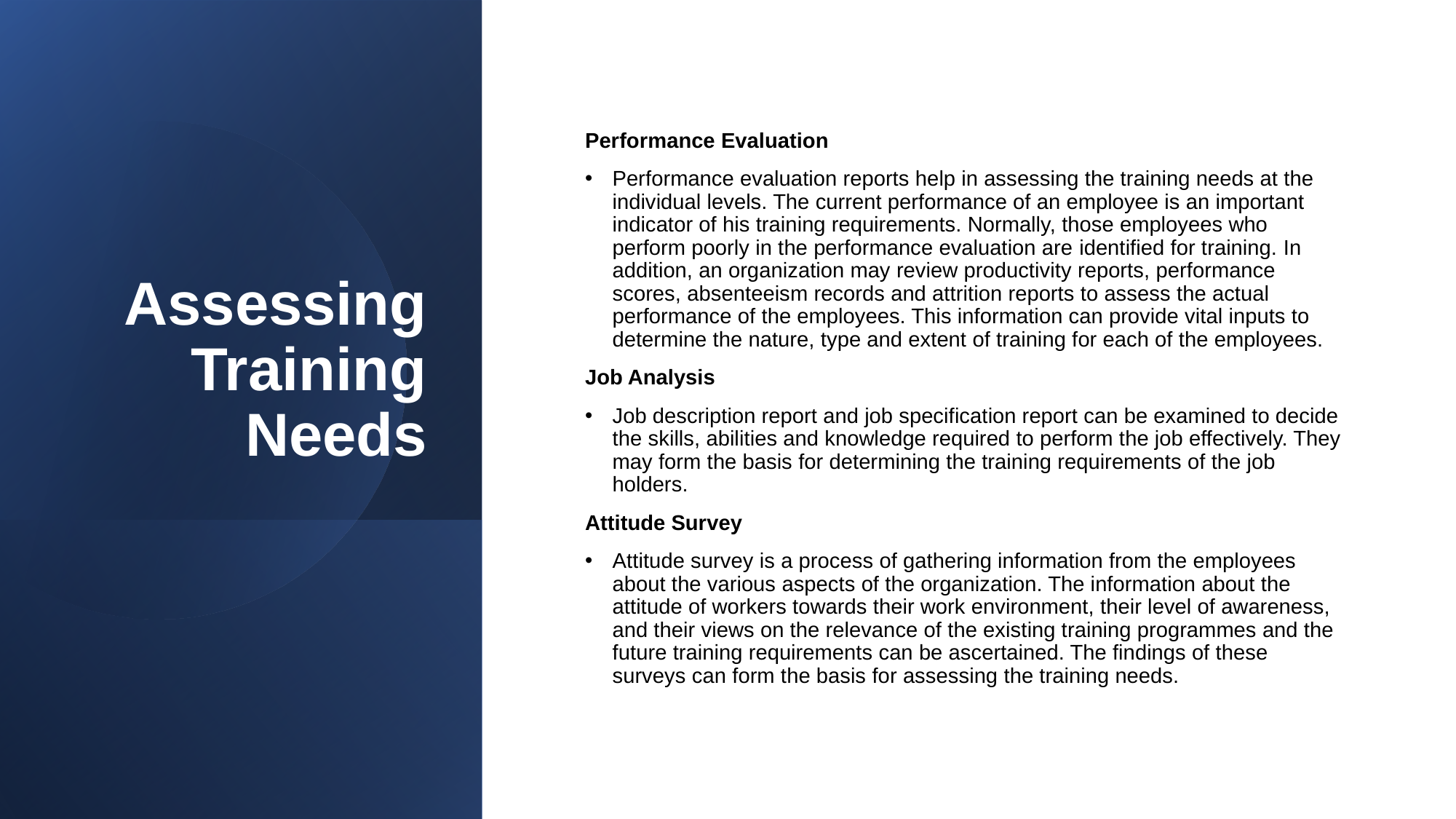

# Assessing Training Needs
Performance Evaluation
Performance evaluation reports help in assessing the training needs at the individual levels. The current performance of an employee is an important indicator of his training requirements. Normally, those employees who perform poorly in the performance evaluation are identified for training. In addition, an organization may review productivity reports, performance scores, absenteeism records and attrition reports to assess the actual performance of the employees. This information can provide vital inputs to determine the nature, type and extent of training for each of the employees.
Job Analysis
Job description report and job specification report can be examined to decide the skills, abilities and knowledge required to perform the job effectively. They may form the basis for determining the training requirements of the job holders.
Attitude Survey
Attitude survey is a process of gathering information from the employees about the various aspects of the organization. The information about the attitude of workers towards their work environment, their level of awareness, and their views on the relevance of the existing training programmes and the future training requirements can be ascertained. The findings of these surveys can form the basis for assessing the training needs.